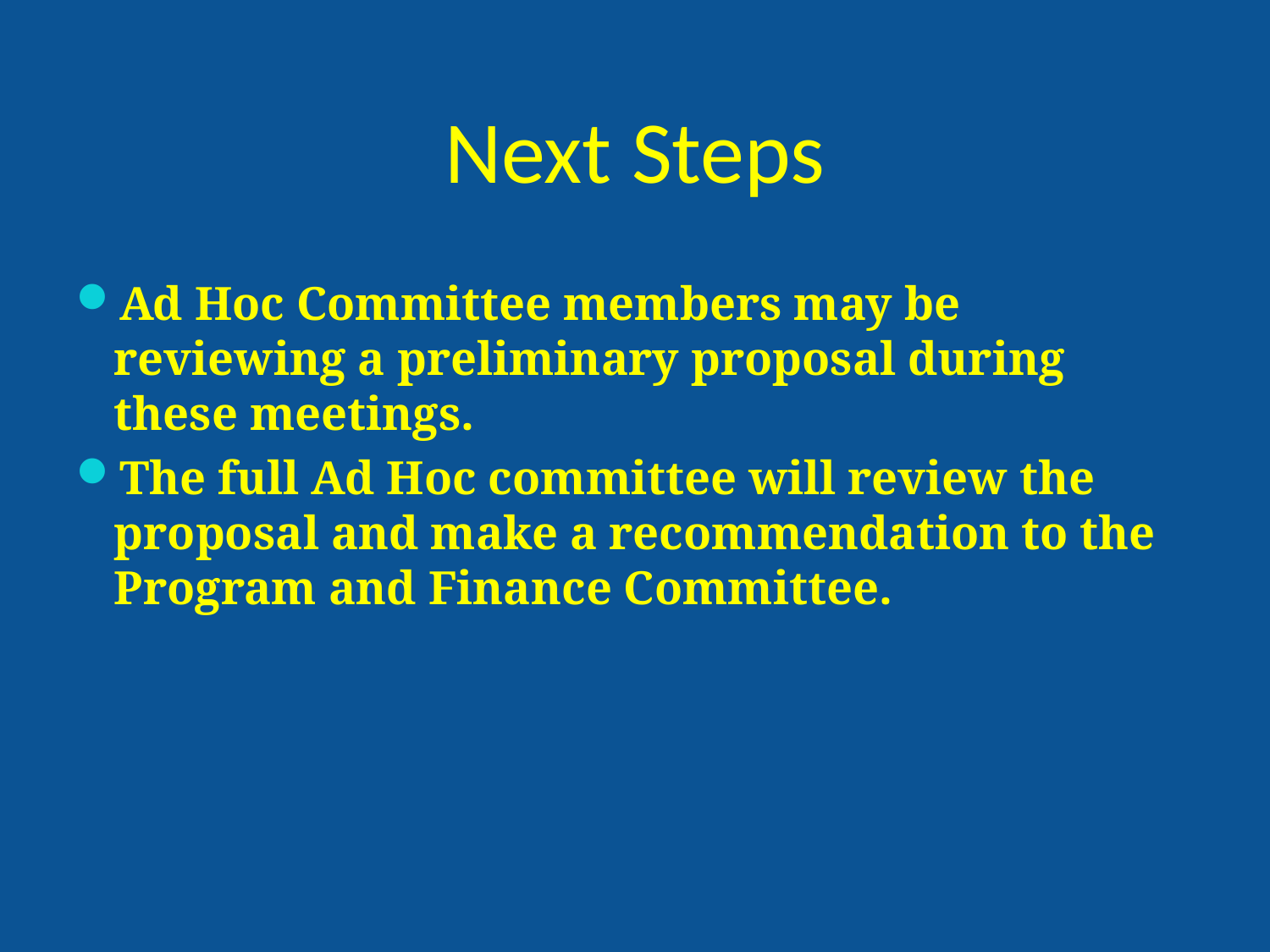

# Next Steps
Ad Hoc Committee members may be reviewing a preliminary proposal during these meetings.
The full Ad Hoc committee will review the proposal and make a recommendation to the Program and Finance Committee.